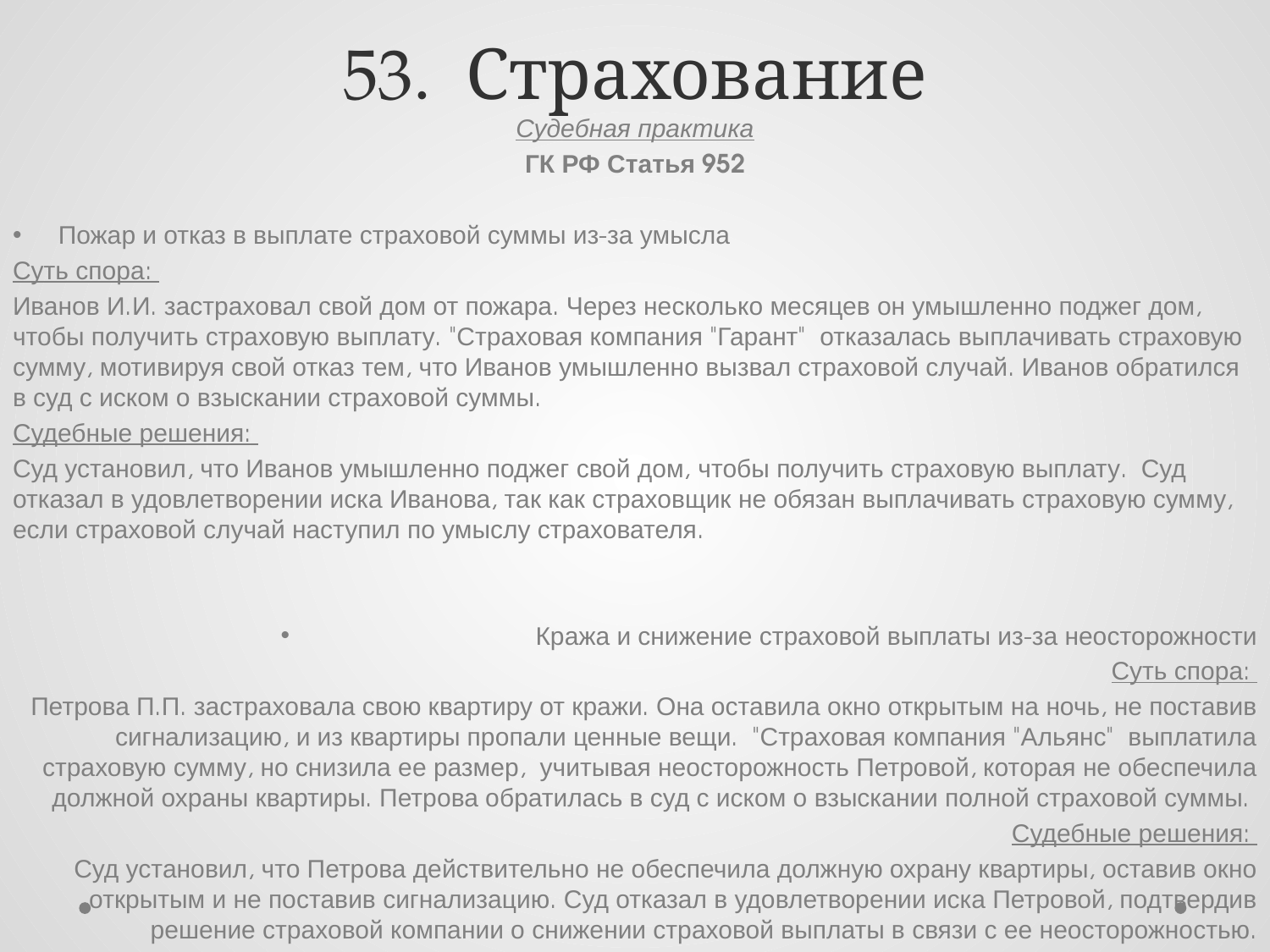

# 53.  Страхование
Судебная практика
ГК РФ Статья 952

Пожар и отказ в выплате страховой суммы из-за умысла
Суть спора:
Иванов И.И. застраховал свой дом от пожара. Через несколько месяцев он умышленно поджег дом, чтобы получить страховую выплату. "Страховая компания "Гарант"  отказалась выплачивать страховую сумму, мотивируя свой отказ тем, что Иванов умышленно вызвал страховой случай. Иванов обратился в суд с иском о взыскании страховой суммы.
Судебные решения:
Суд установил, что Иванов умышленно поджег свой дом, чтобы получить страховую выплату.  Суд отказал в удовлетворении иска Иванова, так как страховщик не обязан выплачивать страховую сумму, если страховой случай наступил по умыслу страхователя.

Кража и снижение страховой выплаты из-за неосторожности
 Суть спора:
Петрова П.П. застраховала свою квартиру от кражи. Она оставила окно открытым на ночь, не поставив сигнализацию, и из квартиры пропали ценные вещи.  "Страховая компания "Альянс"  выплатила страховую сумму, но снизила ее размер,  учитывая неосторожность Петровой, которая не обеспечила должной охраны квартиры. Петрова обратилась в суд с иском о взыскании полной страховой суммы.
Судебные решения:
Суд установил, что Петрова действительно не обеспечила должную охрану квартиры, оставив окно открытым и не поставив сигнализацию. Суд отказал в удовлетворении иска Петровой, подтвердив решение страховой компании о снижении страховой выплаты в связи с ее неосторожностью.